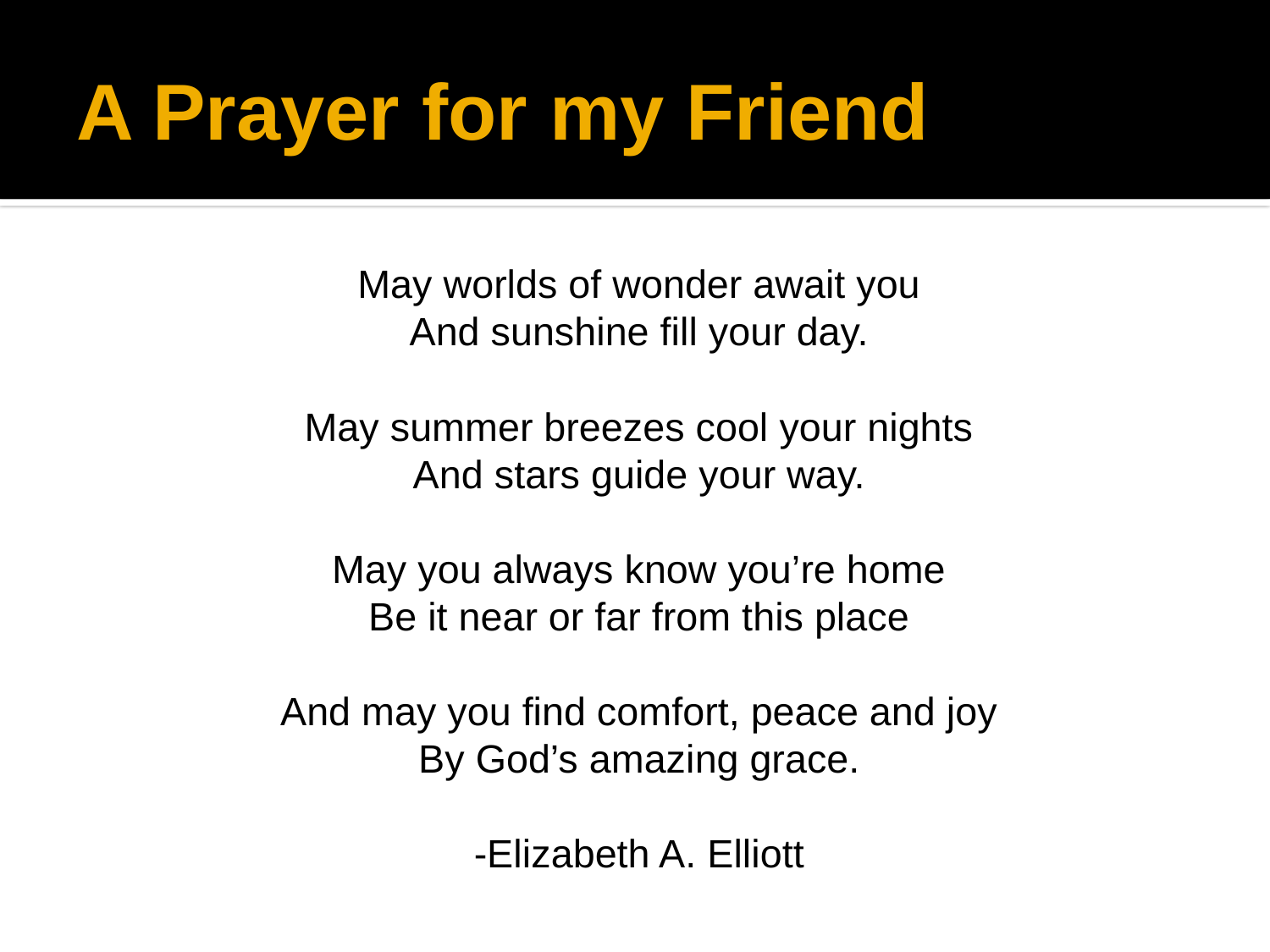

# A Prayer for my Friend
May worlds of wonder await you
And sunshine fill your day.

May summer breezes cool your nights
And stars guide your way.

May you always know you’re home
Be it near or far from this place

And may you find comfort, peace and joy
By God’s amazing grace.

-Elizabeth A. Elliott